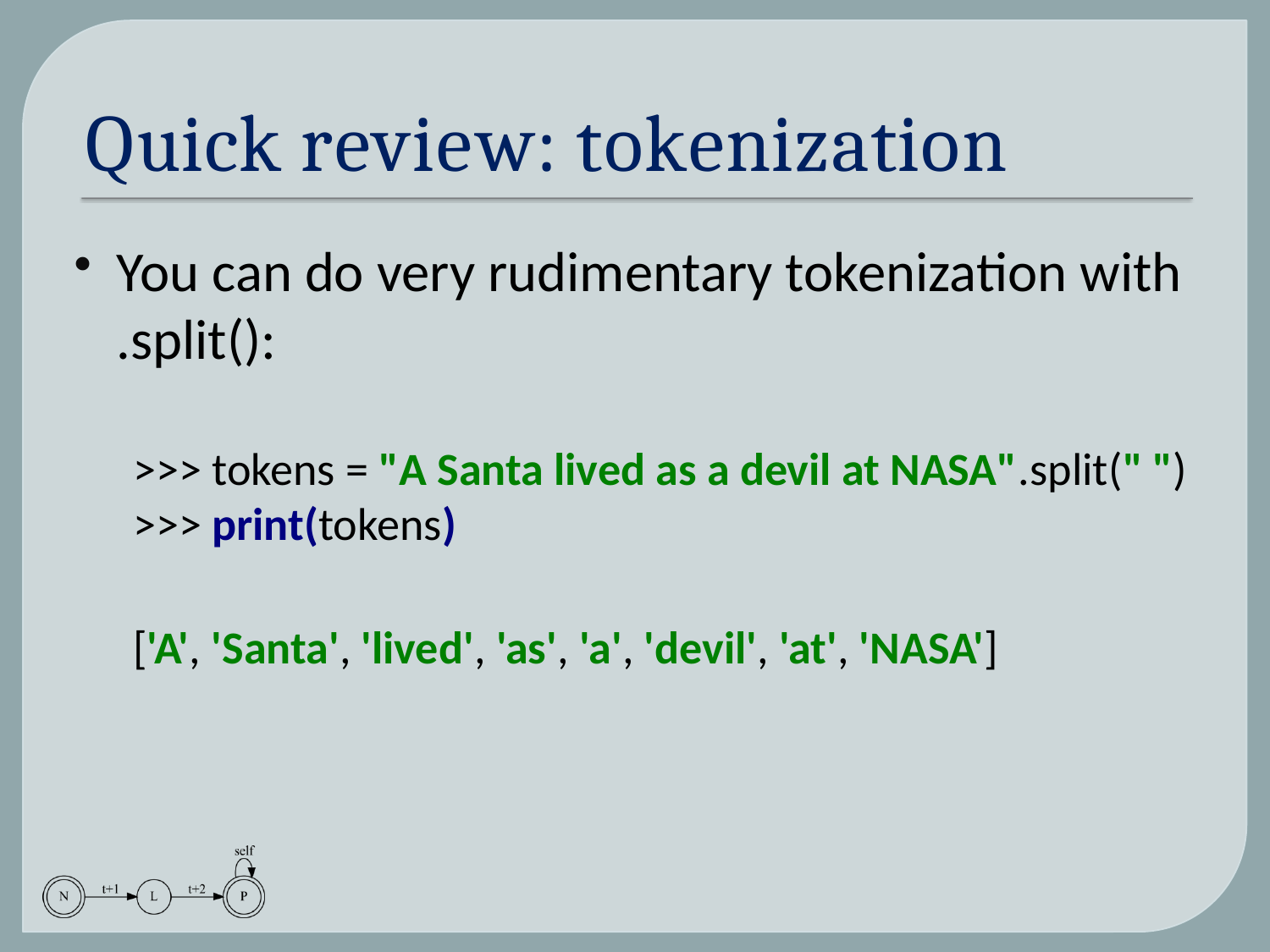

# Quick review: tokenization
You can do very rudimentary tokenization with .split():

>>> tokens = "A Santa lived as a devil at NASA".split(" ")
>>> print(tokens)

['A', 'Santa', 'lived', 'as', 'a', 'devil', 'at', 'NASA']